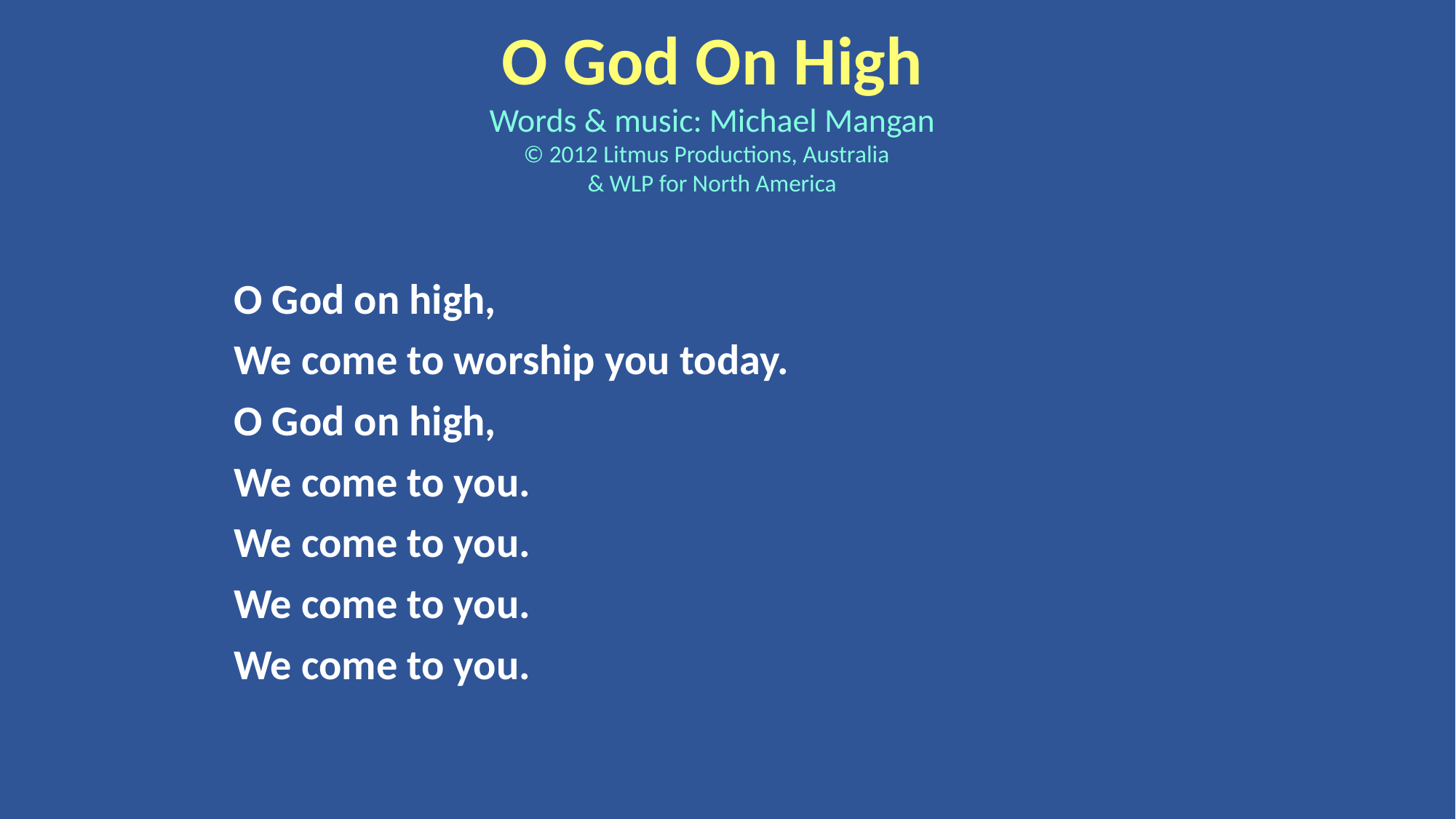

O God On High
Words & music: Michael Mangan
© 2012 Litmus Productions, Australia
& WLP for North America
O God on high,
We come to worship you today.
O God on high,
We come to you.
We come to you.
We come to you.
We come to you.